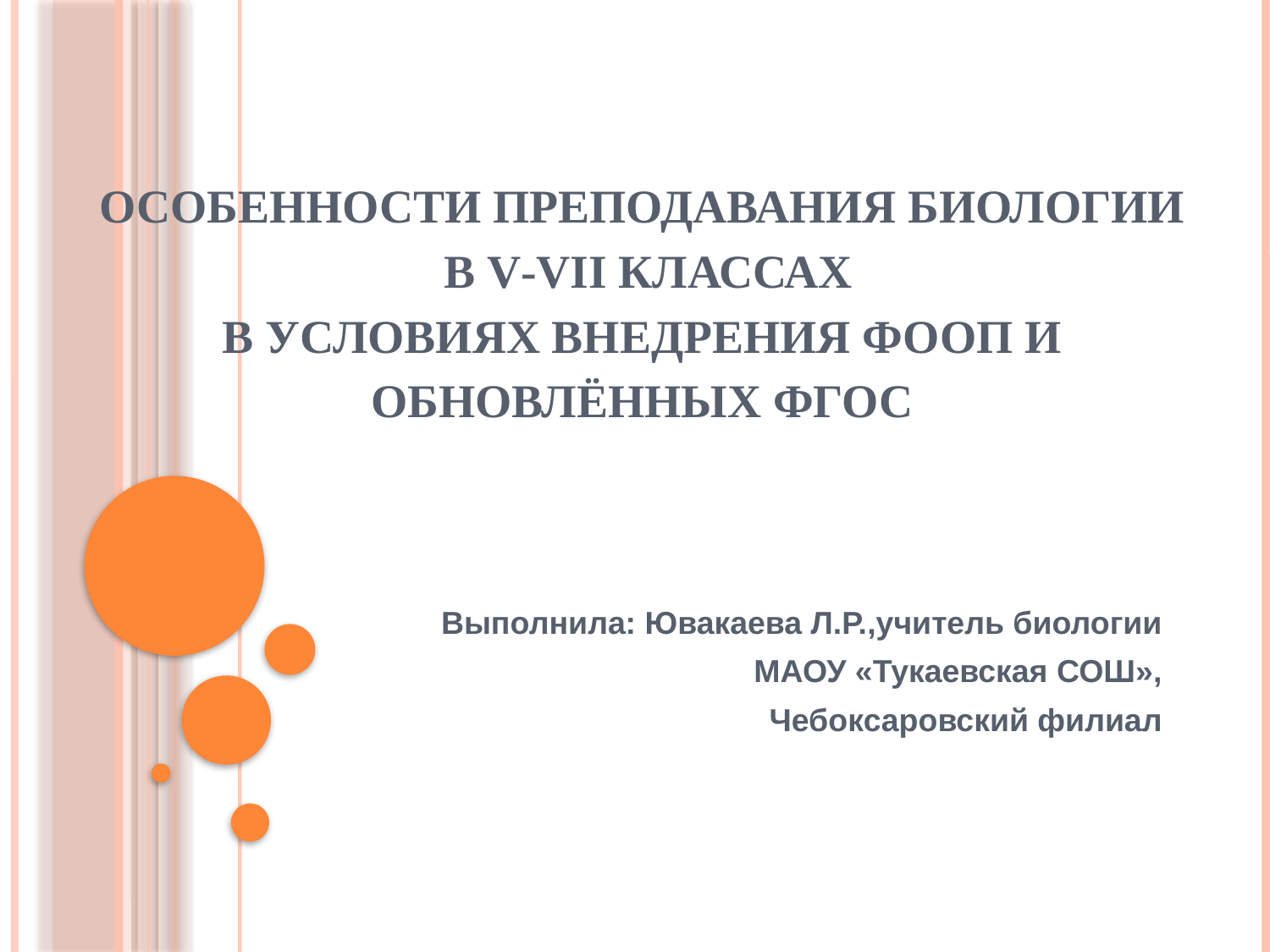

# Особенности преподавания биологии в V-VII классах в условиях внедрения ФООП и обновлённых ФГОС
Выполнила: Ювакаева Л.Р.,учитель биологии
 МАОУ «Тукаевская СОШ»,
Чебоксаровский филиал